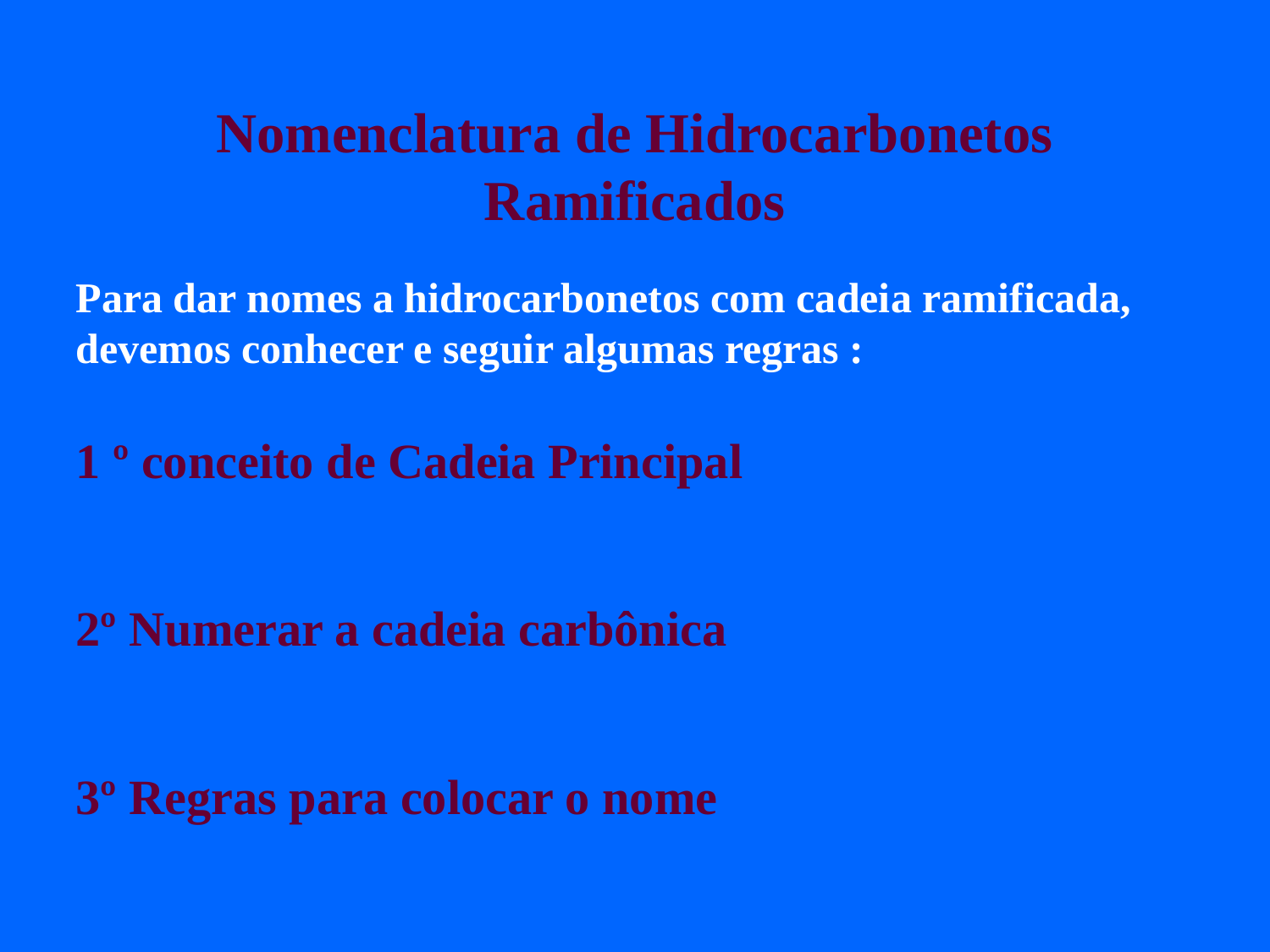

# Nomenclatura de Hidrocarbonetos Ramificados
Para dar nomes a hidrocarbonetos com cadeia ramificada, devemos conhecer e seguir algumas regras :
1 º conceito de Cadeia Principal

2º Numerar a cadeia carbônica

3º Regras para colocar o nome